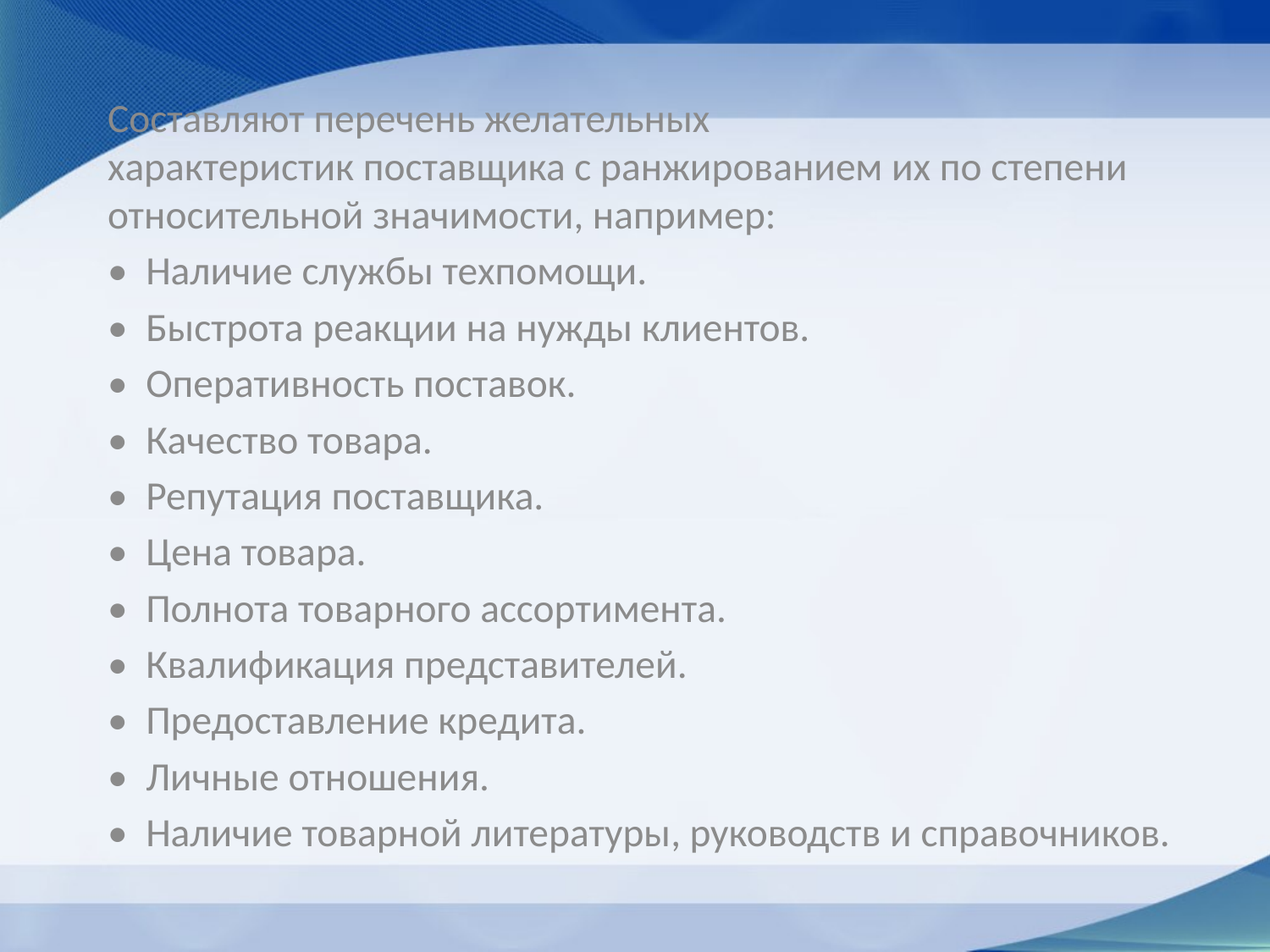

Составляют перечень желательных
характеристик поставщика с ранжированием их по степени
относительной значимости, например:
•  Наличие службы техпомощи.
•  Быстрота реакции на нужды клиентов.
•  Оперативность поставок.
•  Качество товара.
•  Репутация поставщика.
•  Цена товара.
•  Полнота товарного ассортимента.
•  Квалификация представителей.
•  Предоставление кредита.
•  Личные отношения.
•  Наличие товарной литературы, руководств и справочников.